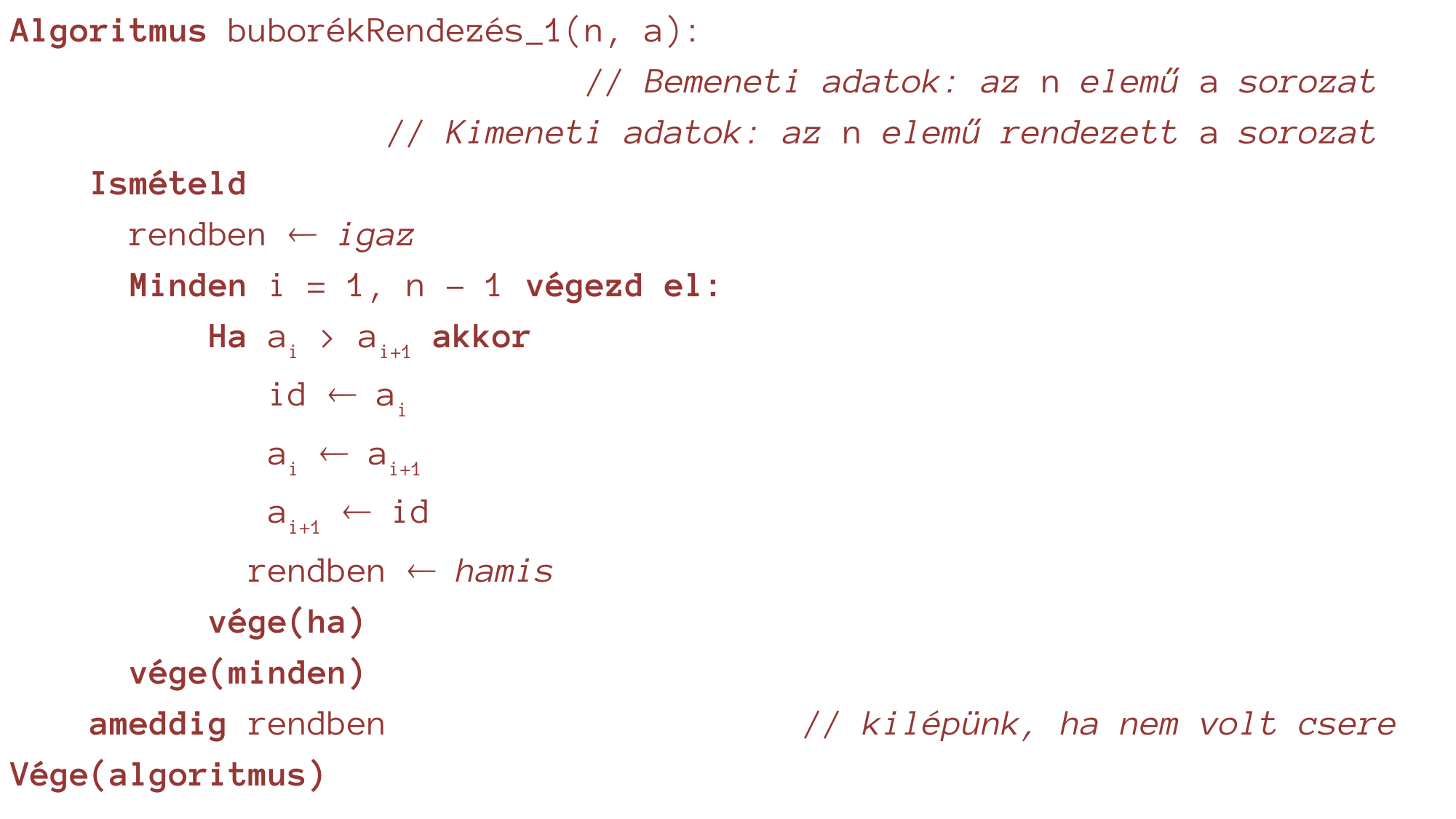

Algoritmus buborékRendezés_1(n, a):
                             // Bemeneti adatok: az n elemű a sorozat
                   // Kimeneti adatok: az n elemű rendezett a sorozat
    Ismételd
      rendben ← igaz
      Minden i = 1, n - 1 végezd el:
          Ha ai > ai+1 akkor
             id ← ai
             ai ← ai+1
             ai+1 ← id
            rendben ← hamis
          vége(ha)
      vége(minden)
    ameddig rendben                     // kilépünk, ha nem volt csere
Vége(algoritmus)